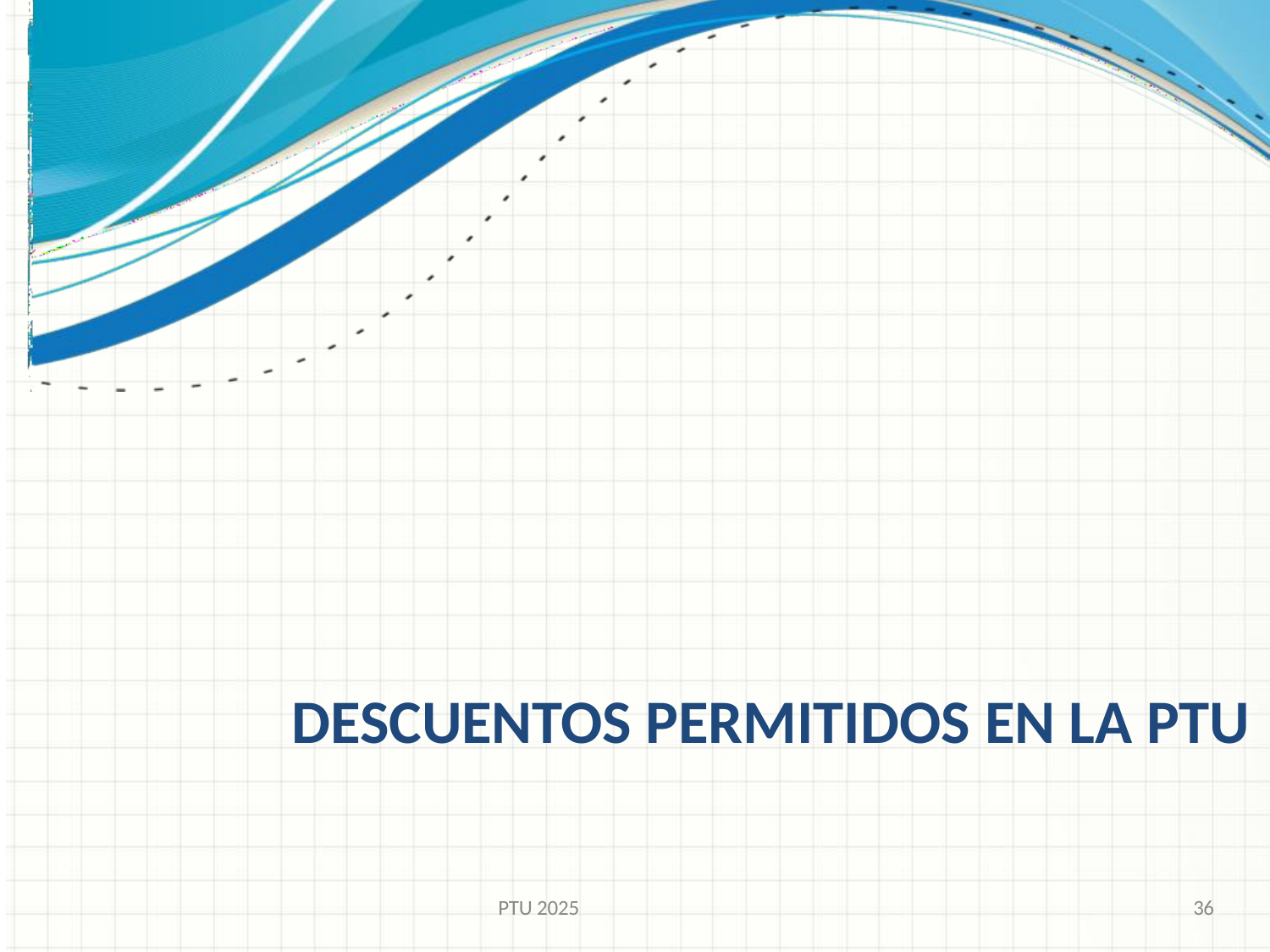

DESCUENTOS PERMITIDOS EN LA PTU
PTU 2025
36